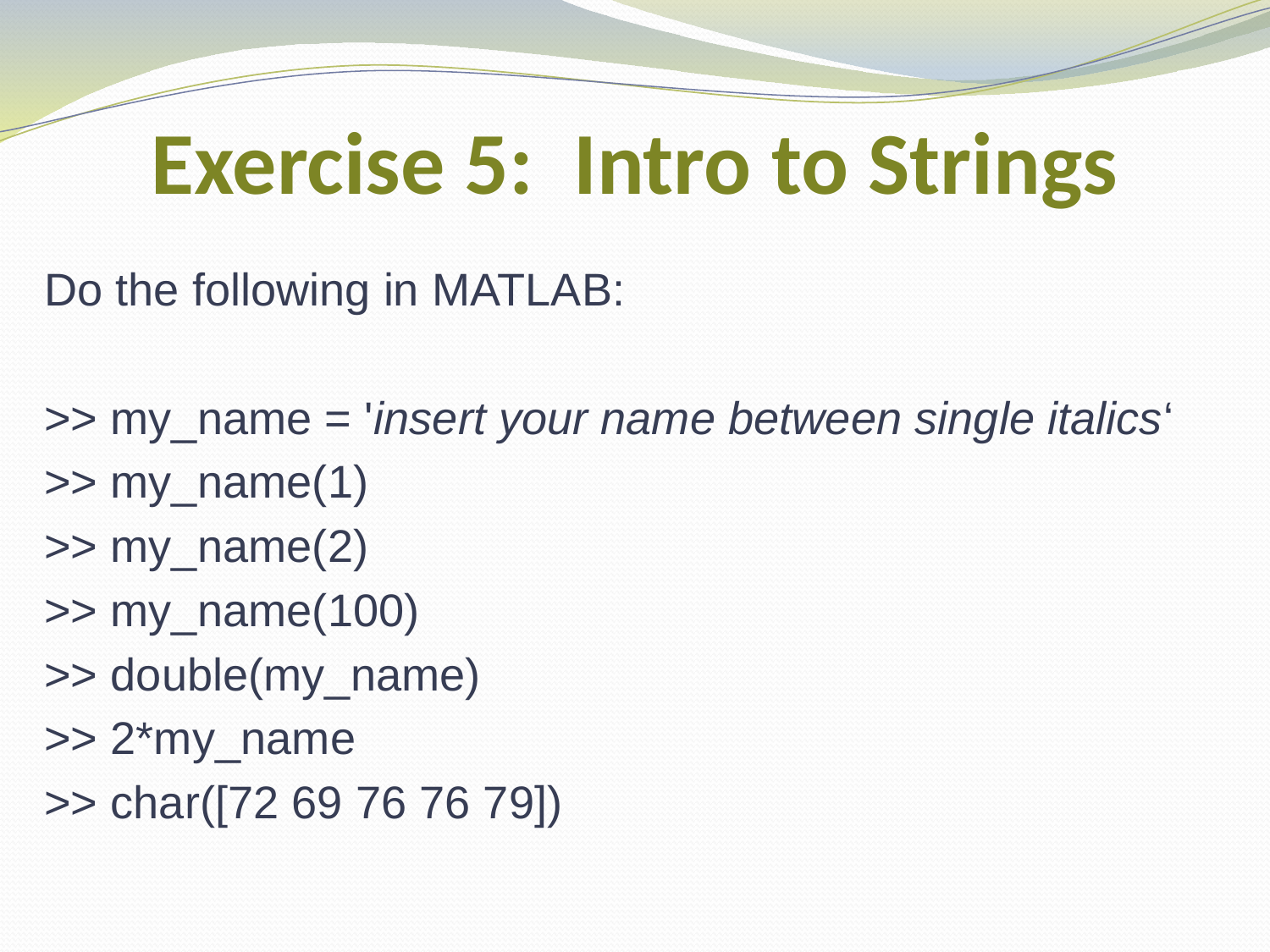

# Exercise 5:  Intro to Strings
Do the following in MATLAB:

>> my_name = 'insert your name between single italics‘
>> my_name(1)
>> my_name(2)
>> my_name(100)
>> double(my_name)
>> 2*my_name
>> char([72 69 76 76 79])